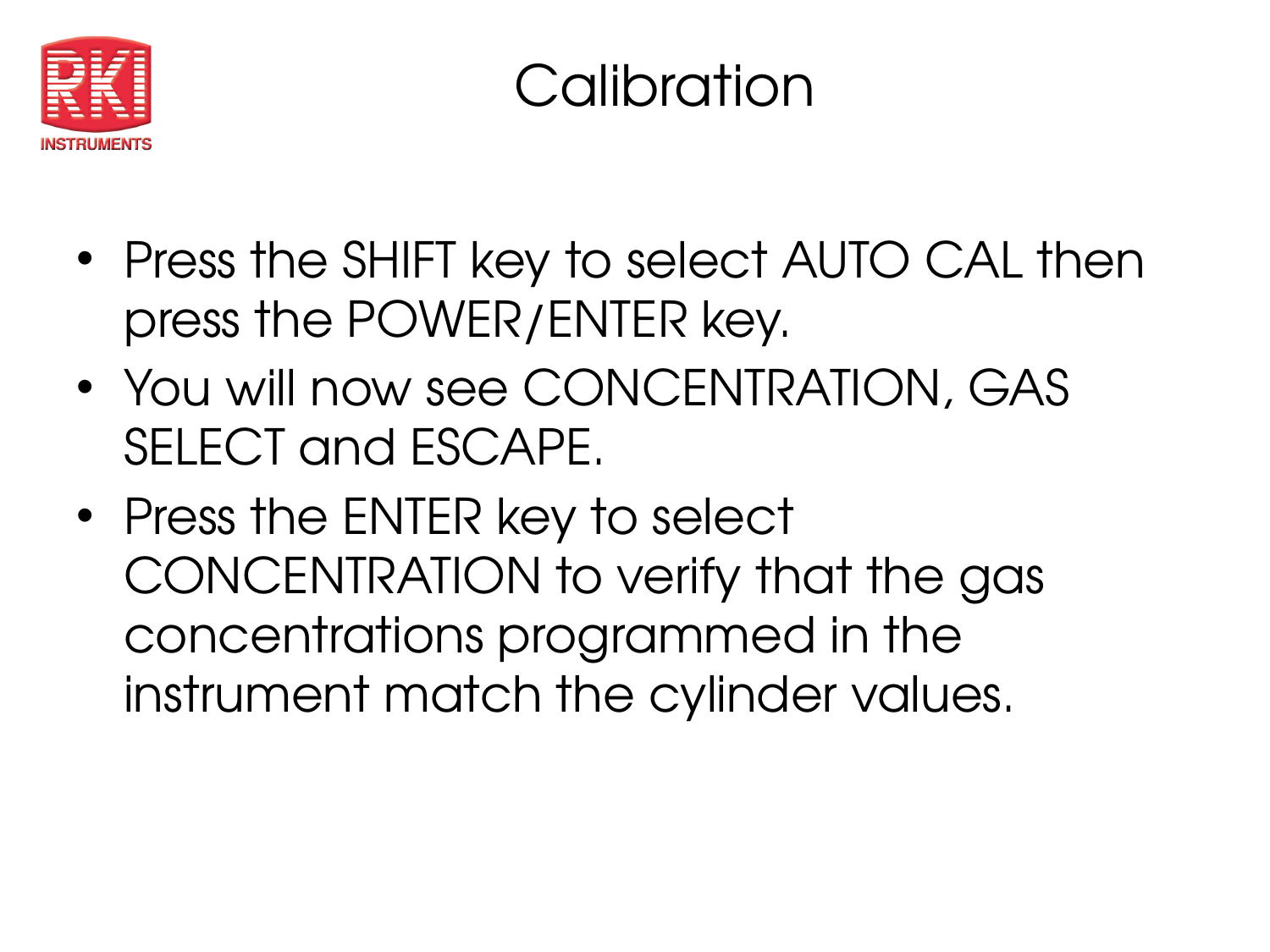

# Calibration
Press the SHIFT key to select AUTO CAL then press the POWER/ENTER key.
You will now see CONCENTRATION, GAS SELECT and ESCAPE.
Press the ENTER key to select CONCENTRATION to verify that the gas concentrations programmed in the instrument match the cylinder values.